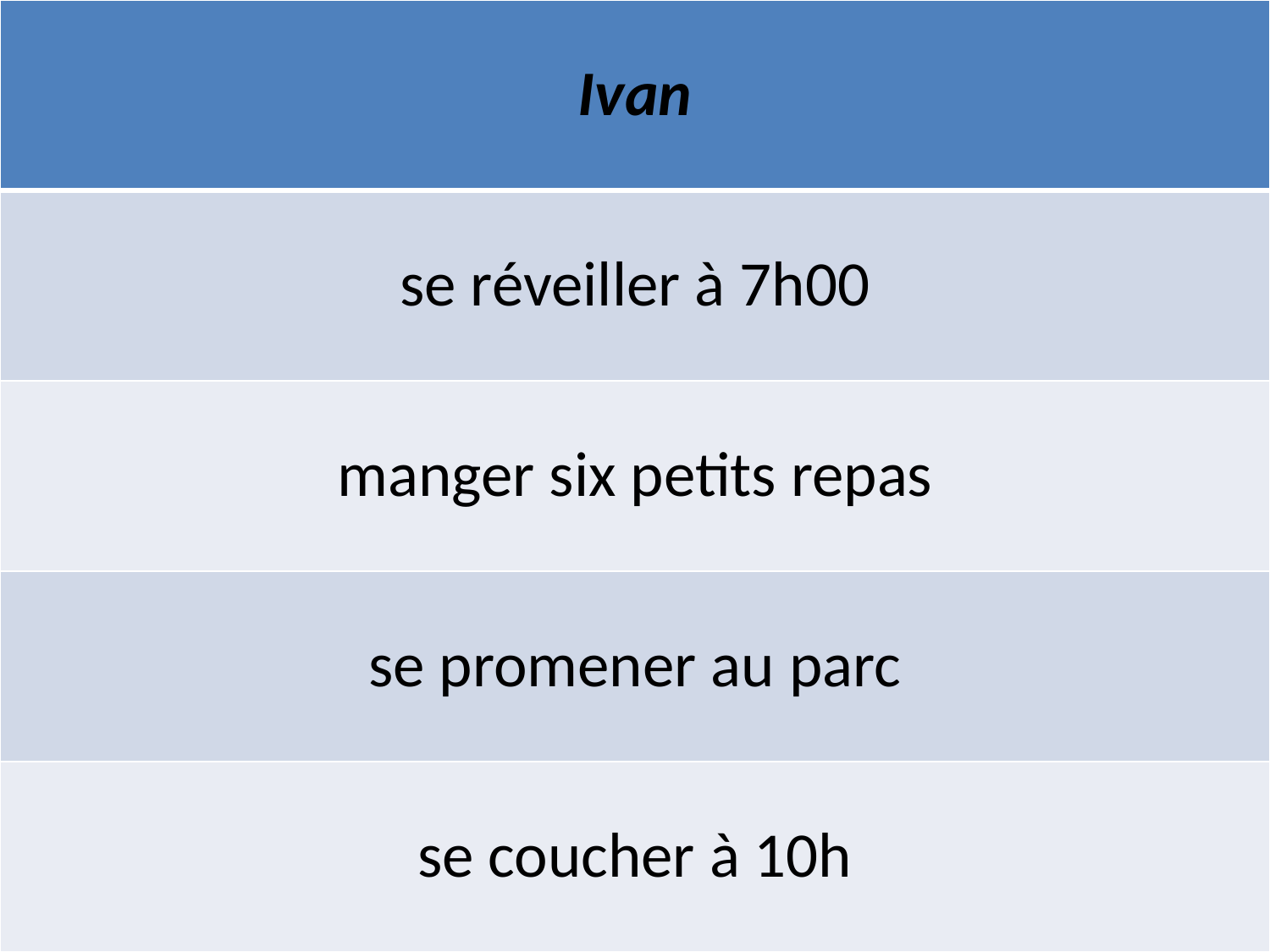

| Ivan |
| --- |
| se réveiller à 7h00 |
| manger six petits repas |
| se promener au parc |
| se coucher à 10h |